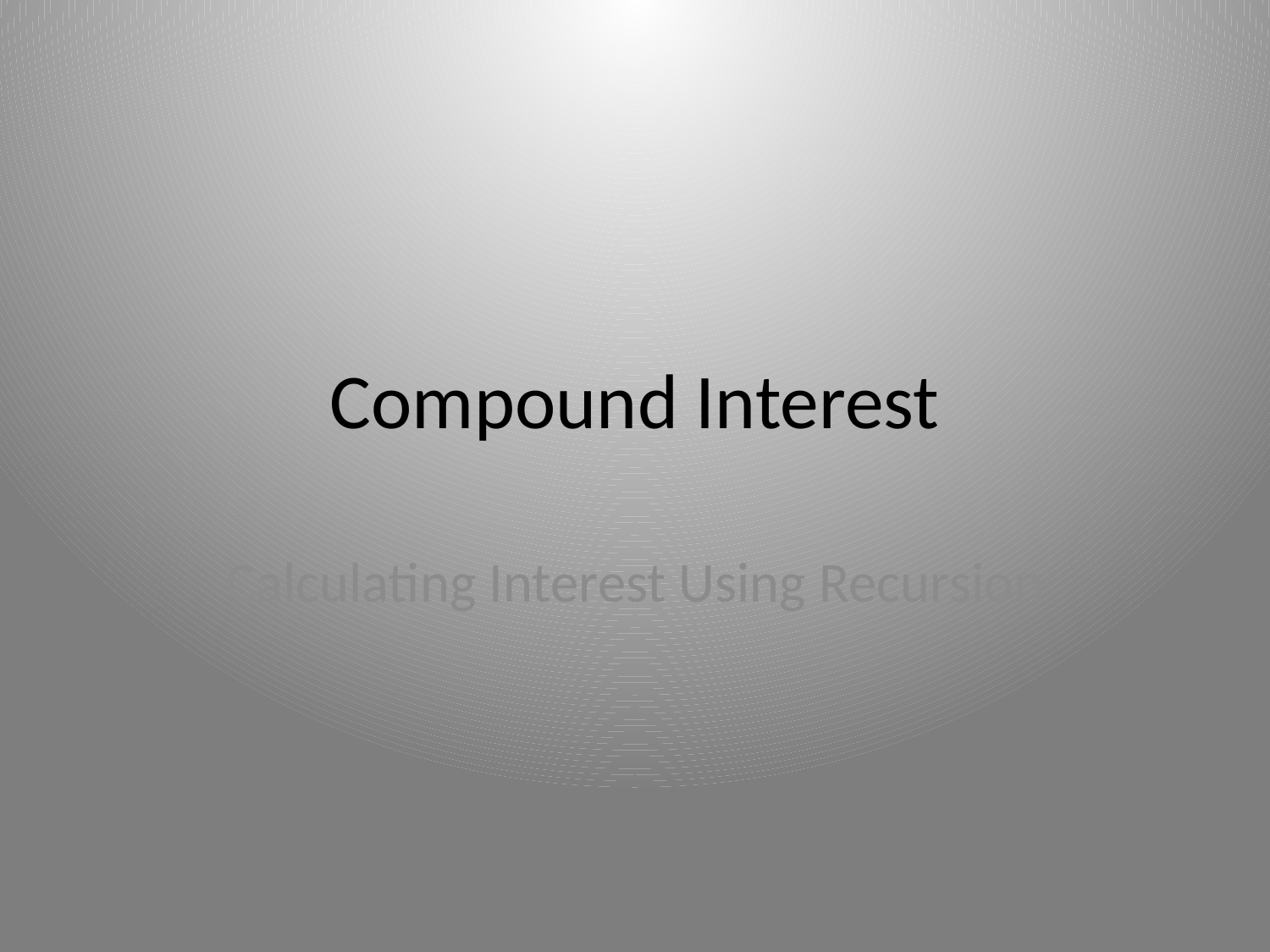

# Compound Interest
Calculating Interest Using Recursion